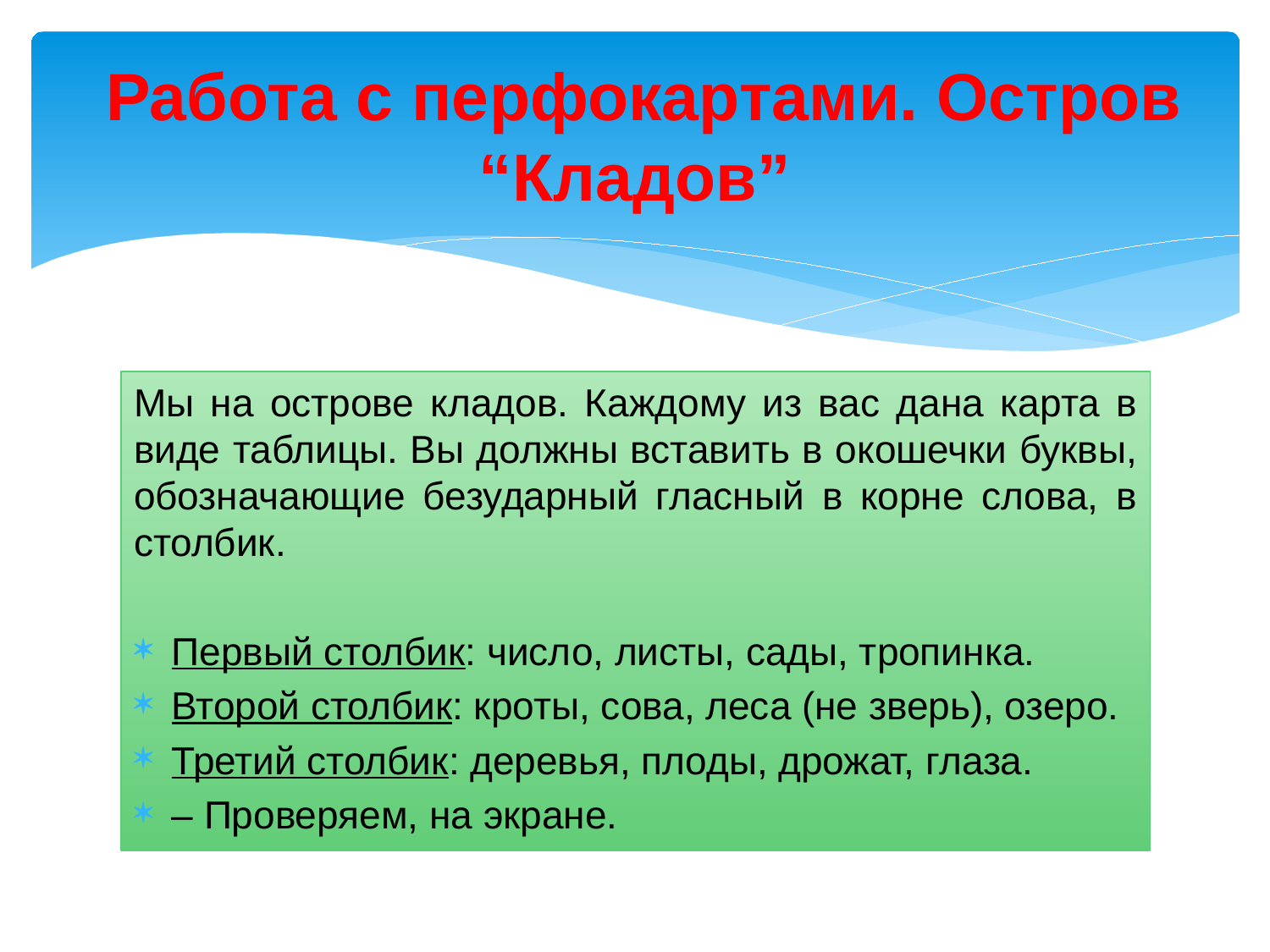

# Работа с перфокартами. Остров “Кладов”
Мы на острове кладов. Каждому из вас дана карта в виде таблицы. Вы должны вставить в окошечки буквы, обозначающие безударный гласный в корне слова, в столбик.

Первый столбик: число, листы, сады, тропинка.
Второй столбик: кроты, сова, леса (не зверь), озеро.
Третий столбик: деревья, плоды, дрожат, глаза.
– Проверяем, на экране.